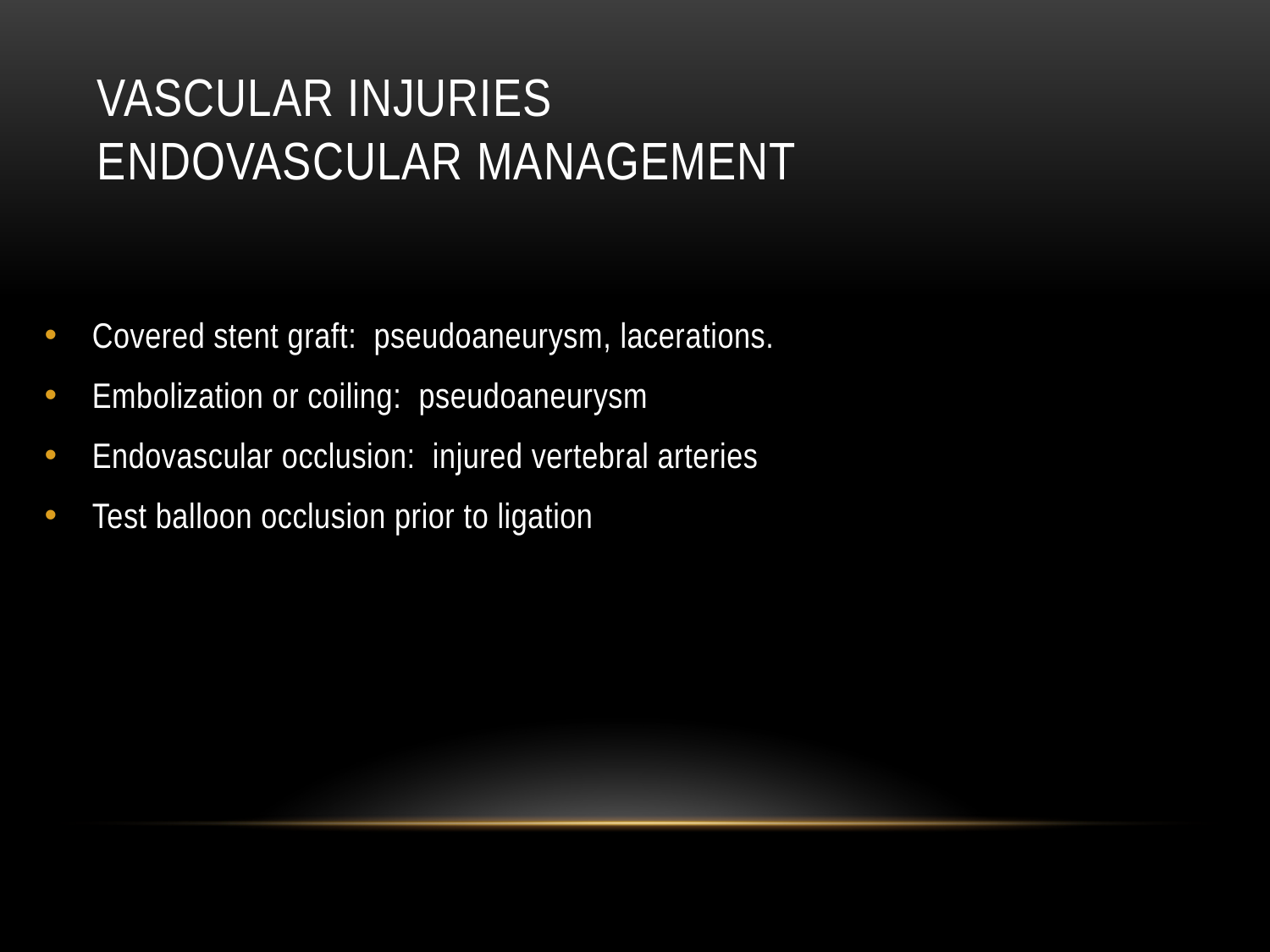

# Vascular injuries endovascular management
Covered stent graft:  pseudoaneurysm, lacerations.
Embolization or coiling:  pseudoaneurysm
Endovascular occlusion:  injured vertebral arteries
Test balloon occlusion prior to ligation